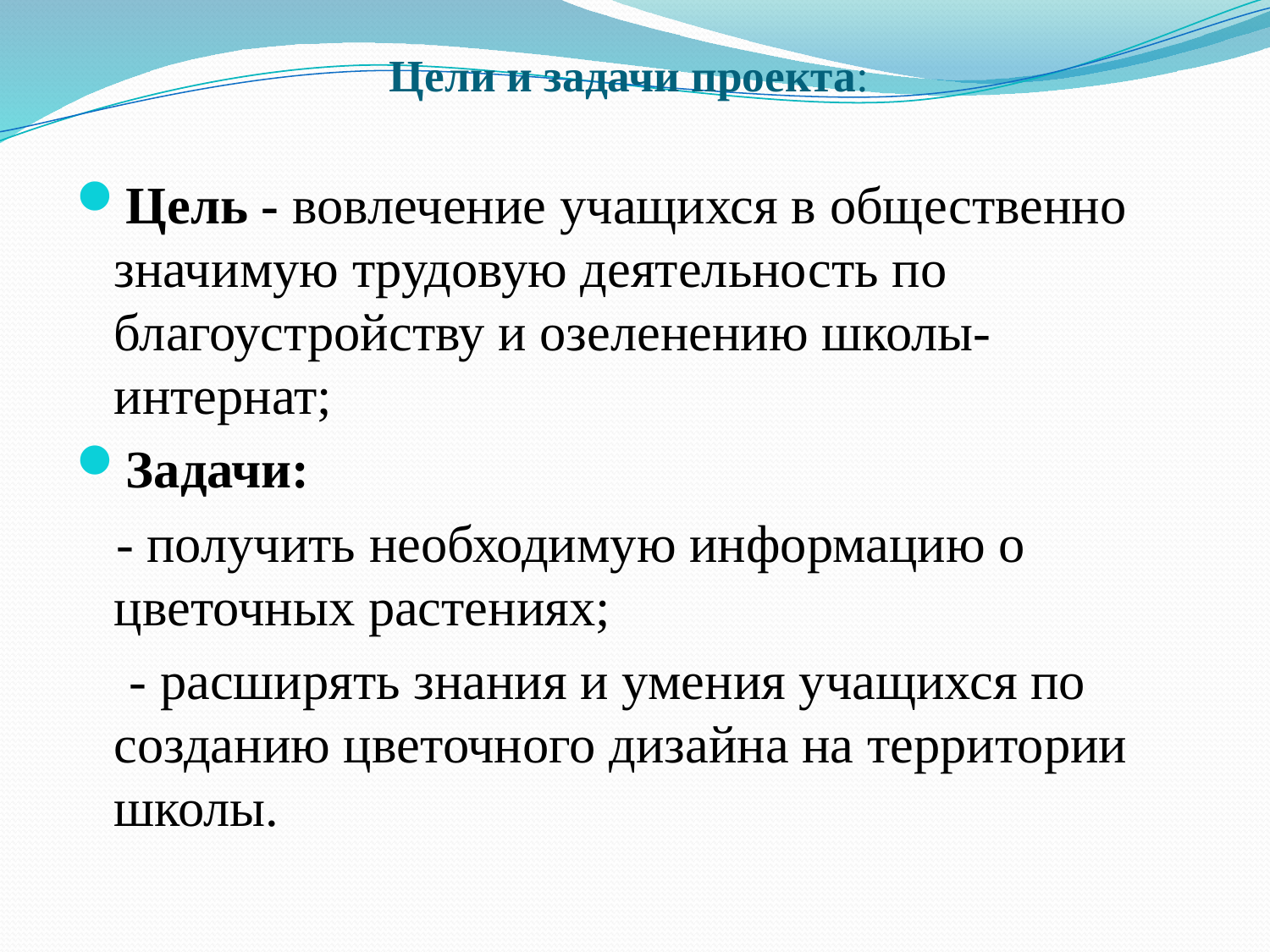

# Цели и задачи проекта:

Цель - вовлечение учащихся в общественно значимую трудовую деятельность по благоустройству и озеленению школы- интернат;
Задачи:
   - получить необходимую информацию о цветочных растениях;
    - расширять знания и умения учащихся по созданию цветочного дизайна на территории школы.